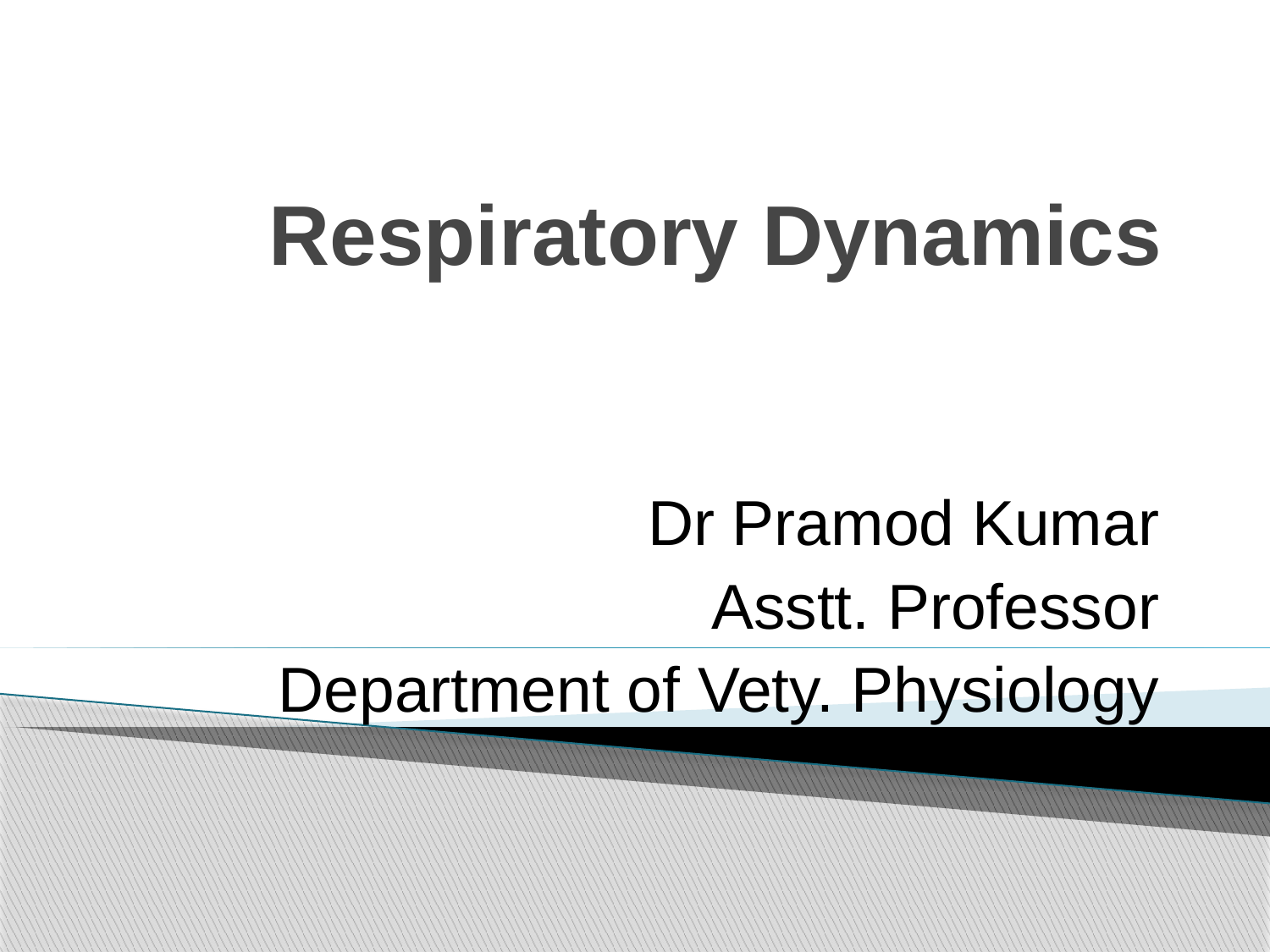

# Respiratory Dynamics
Dr Pramod Kumar
Asstt. Professor
Department of Vety. Physiology